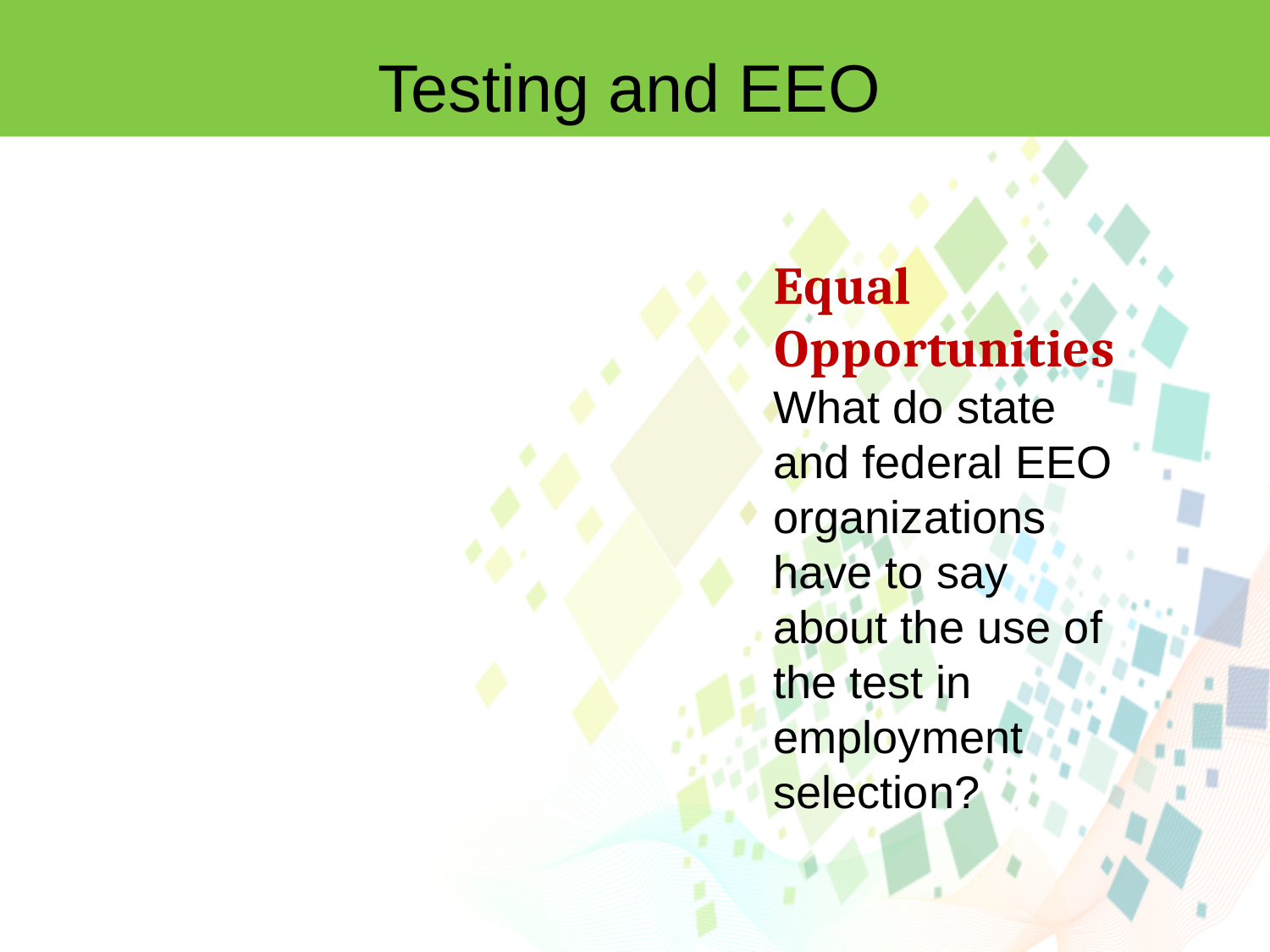

Testing and EEO
Equal Opportunities
What do state and federal EEO organizations have to say about the use of the test in employment selection?